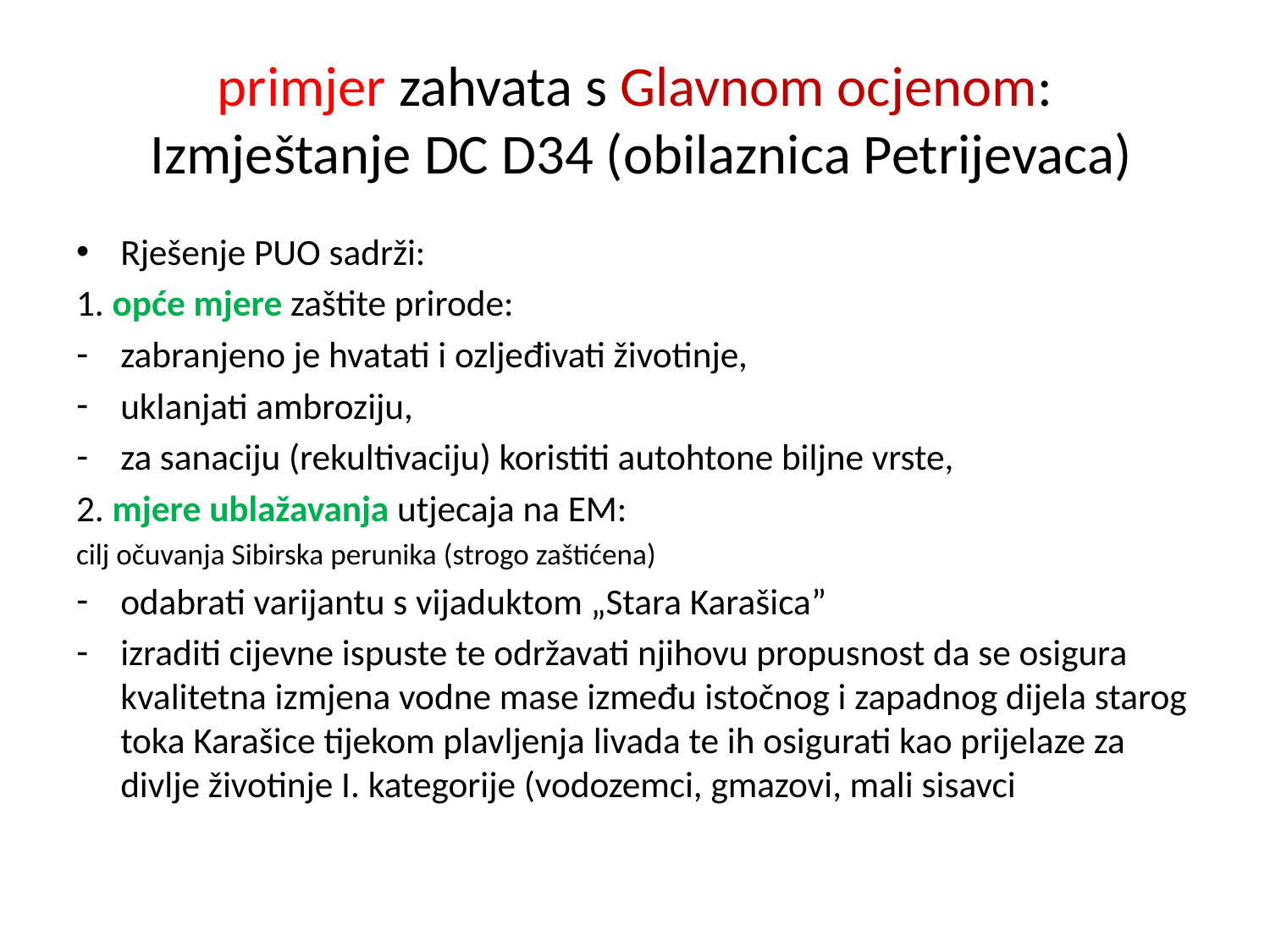

# primjer zahvata s Glavnom ocjenom: Izmještanje DC D34 (obilaznica Petrijevaca)
Rješenje PUO sadrži:
1. opće mjere zaštite prirode:
zabranjeno je hvatati i ozljeđivati životinje,
uklanjati ambroziju,
za sanaciju (rekultivaciju) koristiti autohtone biljne vrste,
2. mjere ublažavanja utjecaja na EM:
cilj očuvanja Sibirska perunika (strogo zaštićena)
odabrati varijantu s vijaduktom „Stara Karašica”
izraditi cijevne ispuste te održavati njihovu propusnost da se osigura kvalitetna izmjena vodne mase između istočnog i zapadnog dijela starog toka Karašice tijekom plavljenja livada te ih osigurati kao prijelaze za divlje životinje I. kategorije (vodozemci, gmazovi, mali sisavci